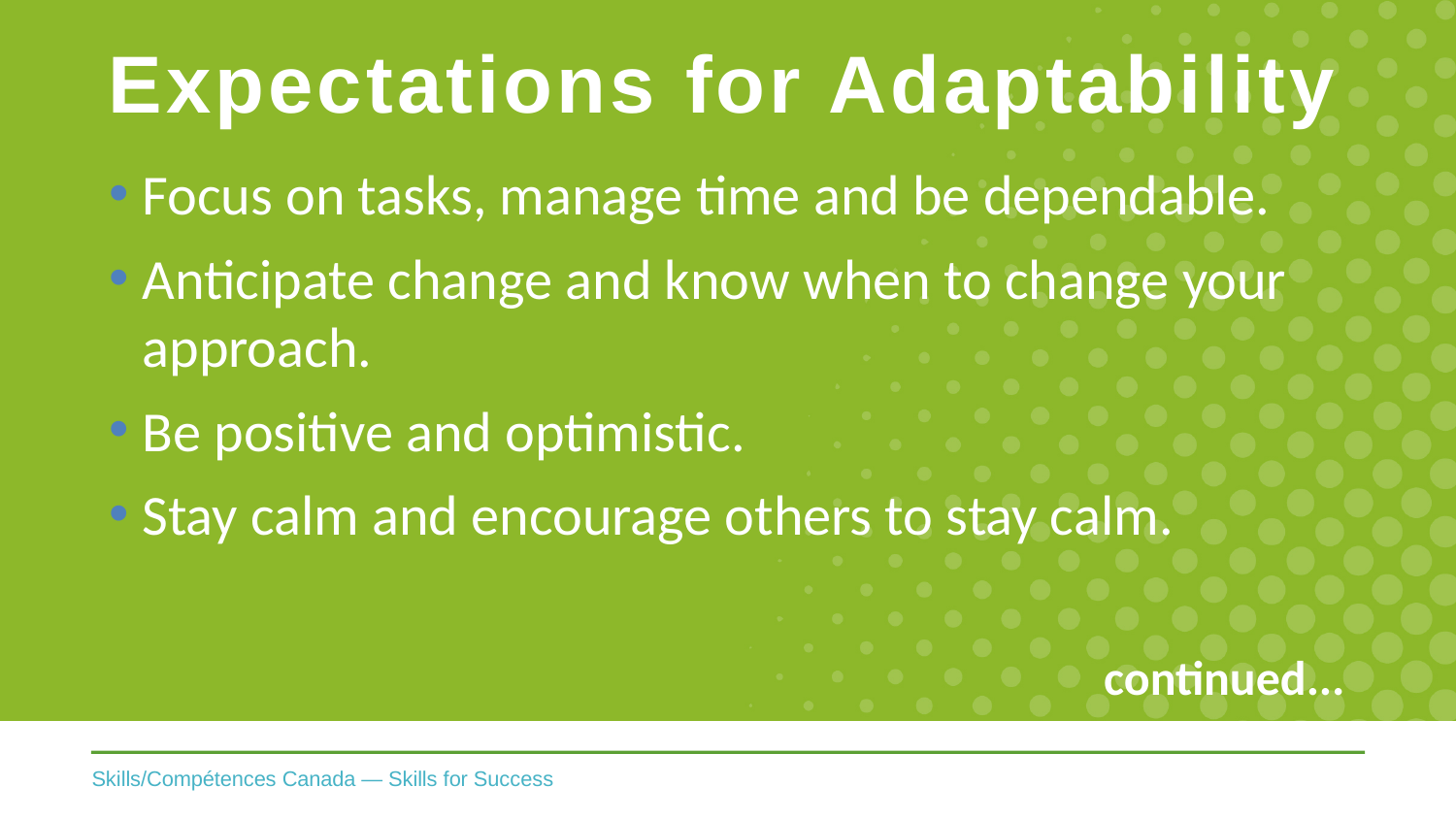

# Expectations for Adaptability
Focus on tasks, manage time and be dependable.
Anticipate change and know when to change your approach.
Be positive and optimistic.
Stay calm and encourage others to stay calm.

continued...